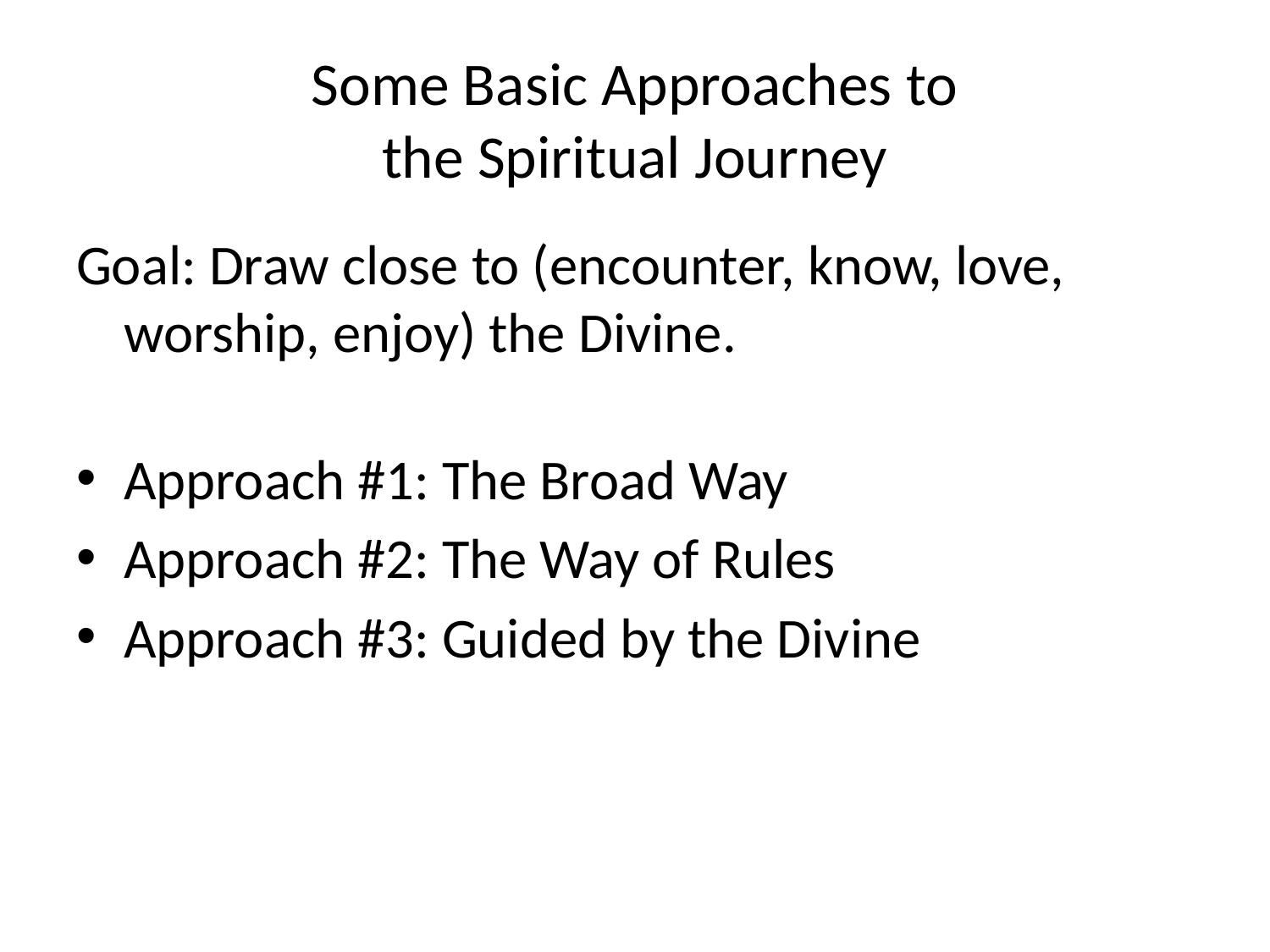

# Some Basic Approaches to the Spiritual Journey
Goal: Draw close to (encounter, know, love, worship, enjoy) the Divine.
Approach #1: The Broad Way
Approach #2: The Way of Rules
Approach #3: Guided by the Divine